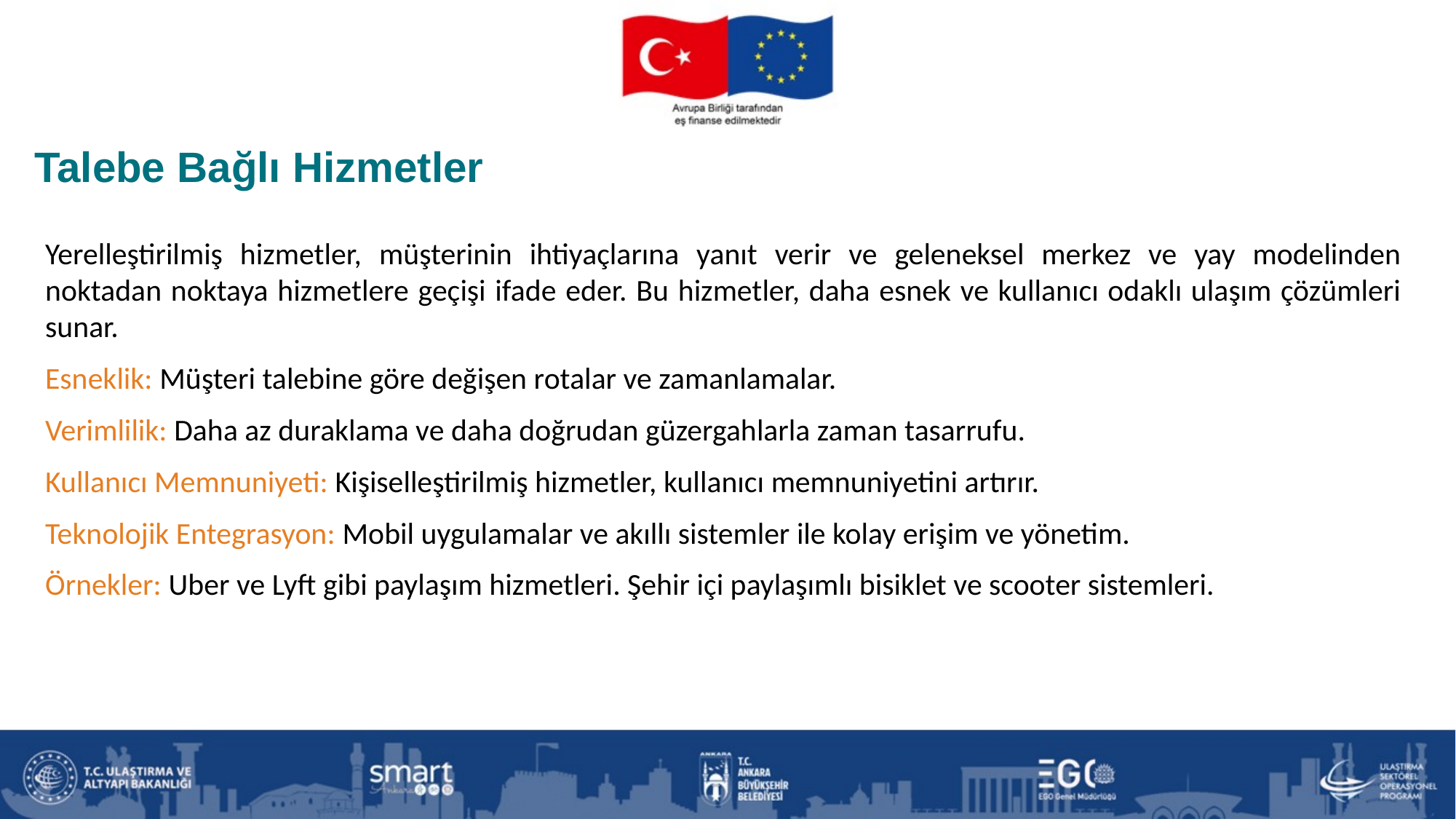

Talebe Bağlı Hizmetler

Yerelleştirilmiş hizmetler, müşterinin ihtiyaçlarına yanıt verir ve geleneksel merkez ve yay modelinden noktadan noktaya hizmetlere geçişi ifade eder. Bu hizmetler, daha esnek ve kullanıcı odaklı ulaşım çözümleri sunar.
Esneklik: Müşteri talebine göre değişen rotalar ve zamanlamalar.
Verimlilik: Daha az duraklama ve daha doğrudan güzergahlarla zaman tasarrufu.
Kullanıcı Memnuniyeti: Kişiselleştirilmiş hizmetler, kullanıcı memnuniyetini artırır.
Teknolojik Entegrasyon: Mobil uygulamalar ve akıllı sistemler ile kolay erişim ve yönetim.
Örnekler: Uber ve Lyft gibi paylaşım hizmetleri. Şehir içi paylaşımlı bisiklet ve scooter sistemleri.